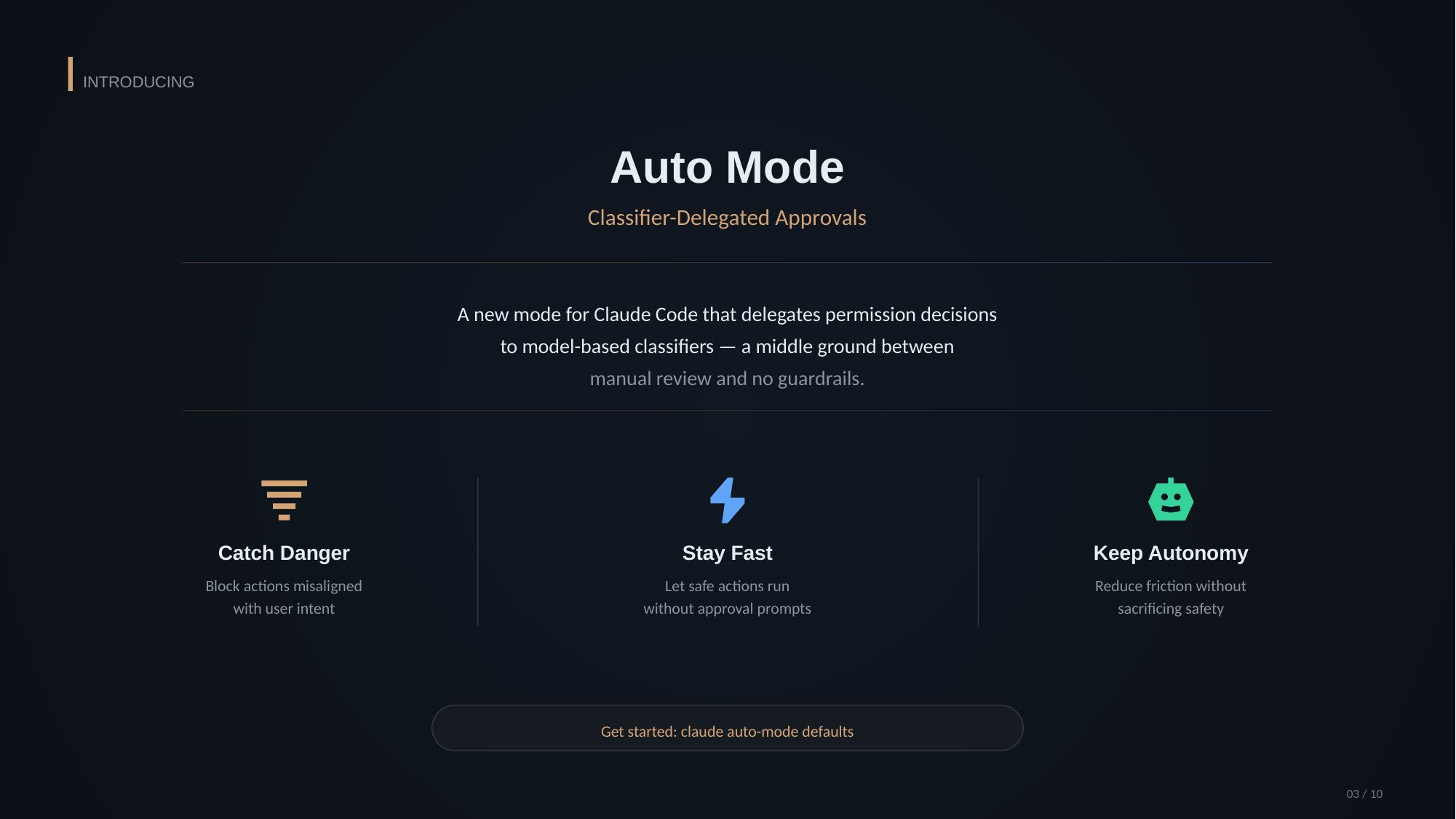

INTRODUCING
Auto Mode
Classifier-Delegated Approvals

A new mode for Claude Code that delegates permission decisions
to model-based classifiers — a middle ground between
manual review and no guardrails.

Stay Fast
Let safe actions run
without approval prompts

Keep Autonomy
Reduce friction without
sacrificing safety

Catch Danger
Block actions misaligned
with user intent

Get started: claude auto-mode defaults
03 / 10